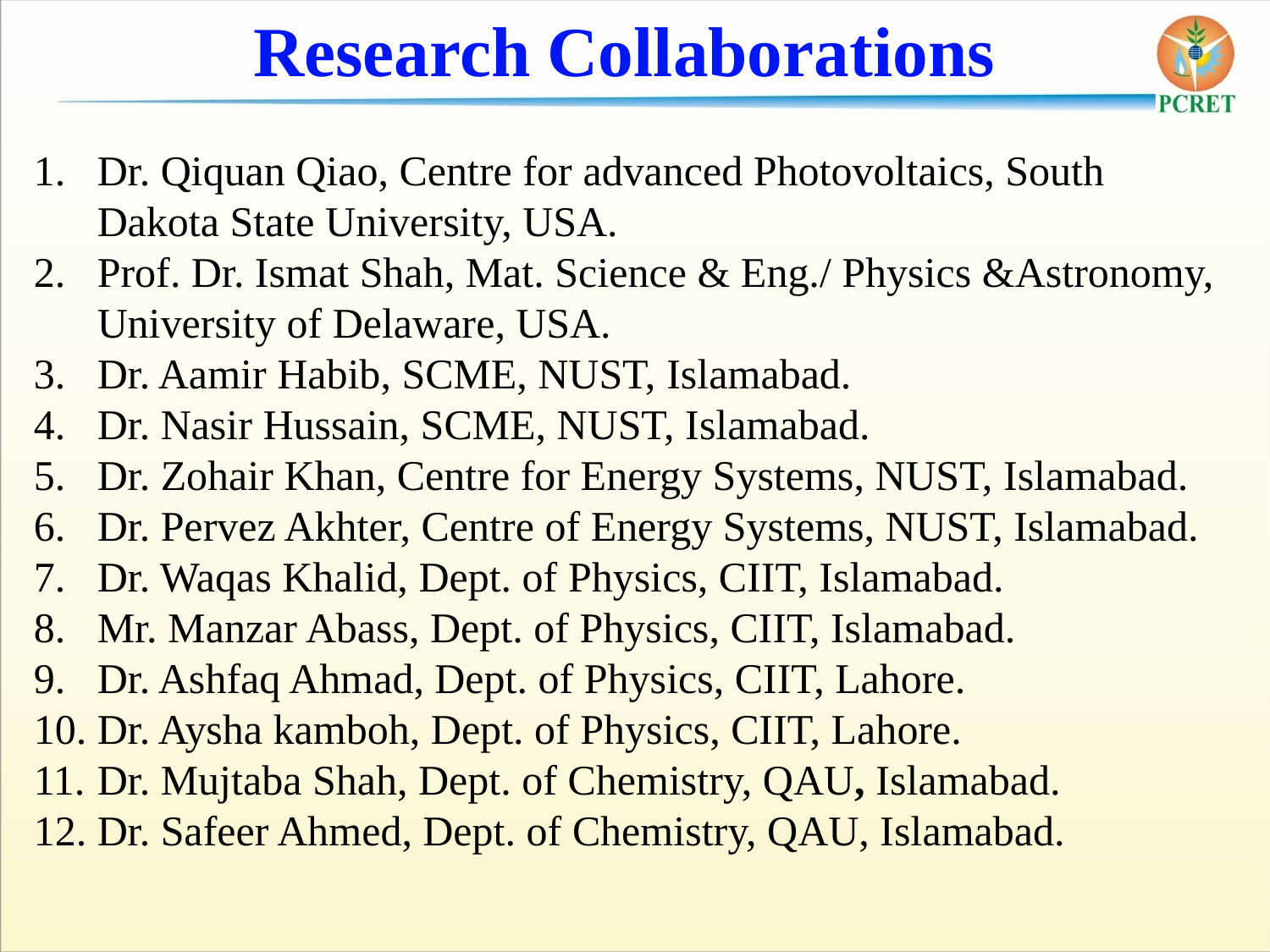

Research Collaborations

Dr. Qiquan Qiao, Centre for advanced Photovoltaics, South Dakota State University, USA.
Prof. Dr. Ismat Shah, Mat. Science & Eng./ Physics &Astronomy, University of Delaware, USA.
Dr. Aamir Habib, SCME, NUST, Islamabad.
Dr. Nasir Hussain, SCME, NUST, Islamabad.
Dr. Zohair Khan, Centre for Energy Systems, NUST, Islamabad.
Dr. Pervez Akhter, Centre of Energy Systems, NUST, Islamabad.
Dr. Waqas Khalid, Dept. of Physics, CIIT, Islamabad.
Mr. Manzar Abass, Dept. of Physics, CIIT, Islamabad.
Dr. Ashfaq Ahmad, Dept. of Physics, CIIT, Lahore.
Dr. Aysha kamboh, Dept. of Physics, CIIT, Lahore.
Dr. Mujtaba Shah, Dept. of Chemistry, QAU, Islamabad.
Dr. Safeer Ahmed, Dept. of Chemistry, QAU, Islamabad.